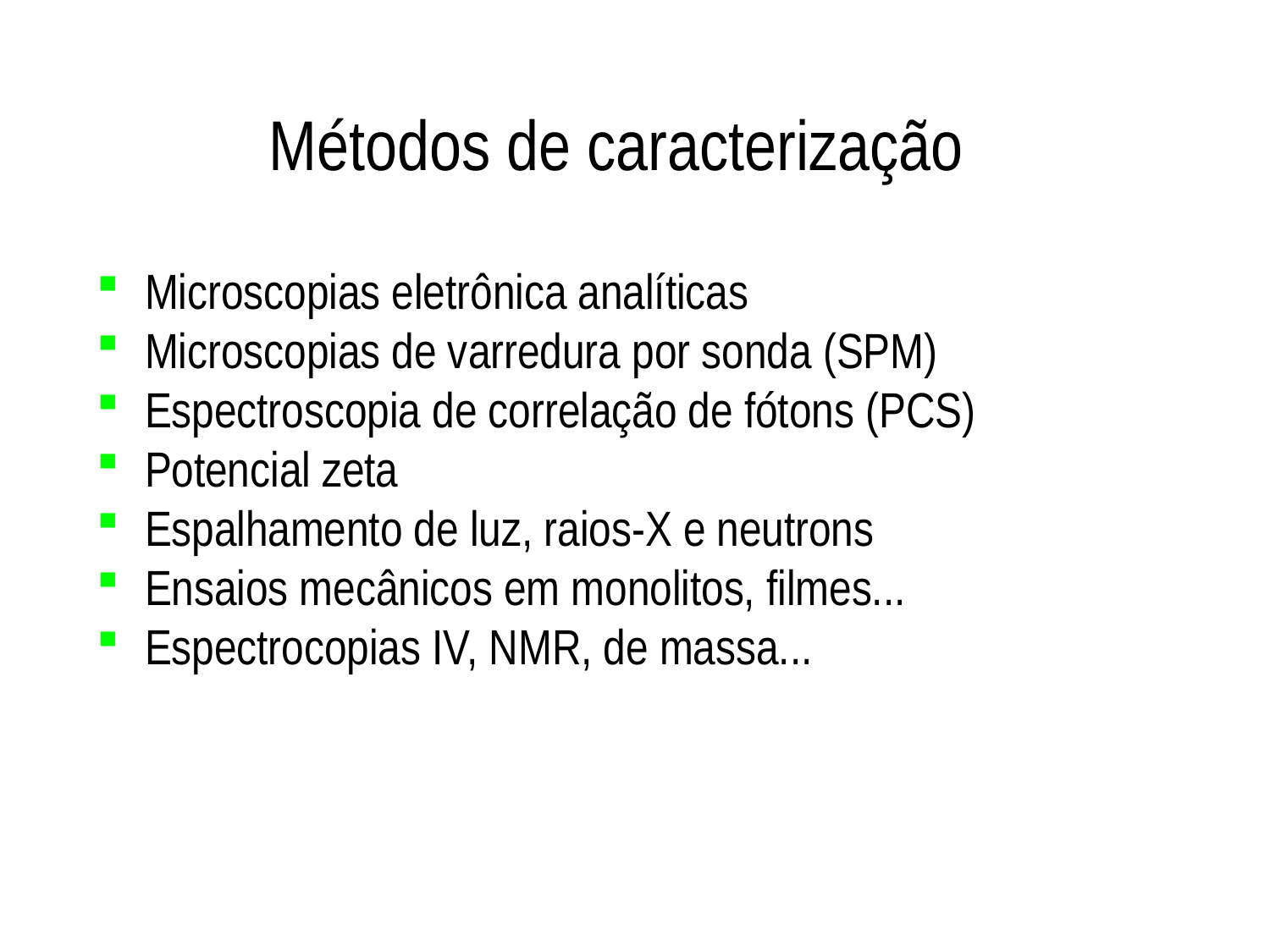

Métodos de caracterização
Microscopias eletrônica analíticas
Microscopias de varredura por sonda (SPM)
Espectroscopia de correlação de fótons (PCS)
Potencial zeta
Espalhamento de luz, raios-X e neutrons
Ensaios mecânicos em monolitos, filmes...
Espectrocopias IV, NMR, de massa...